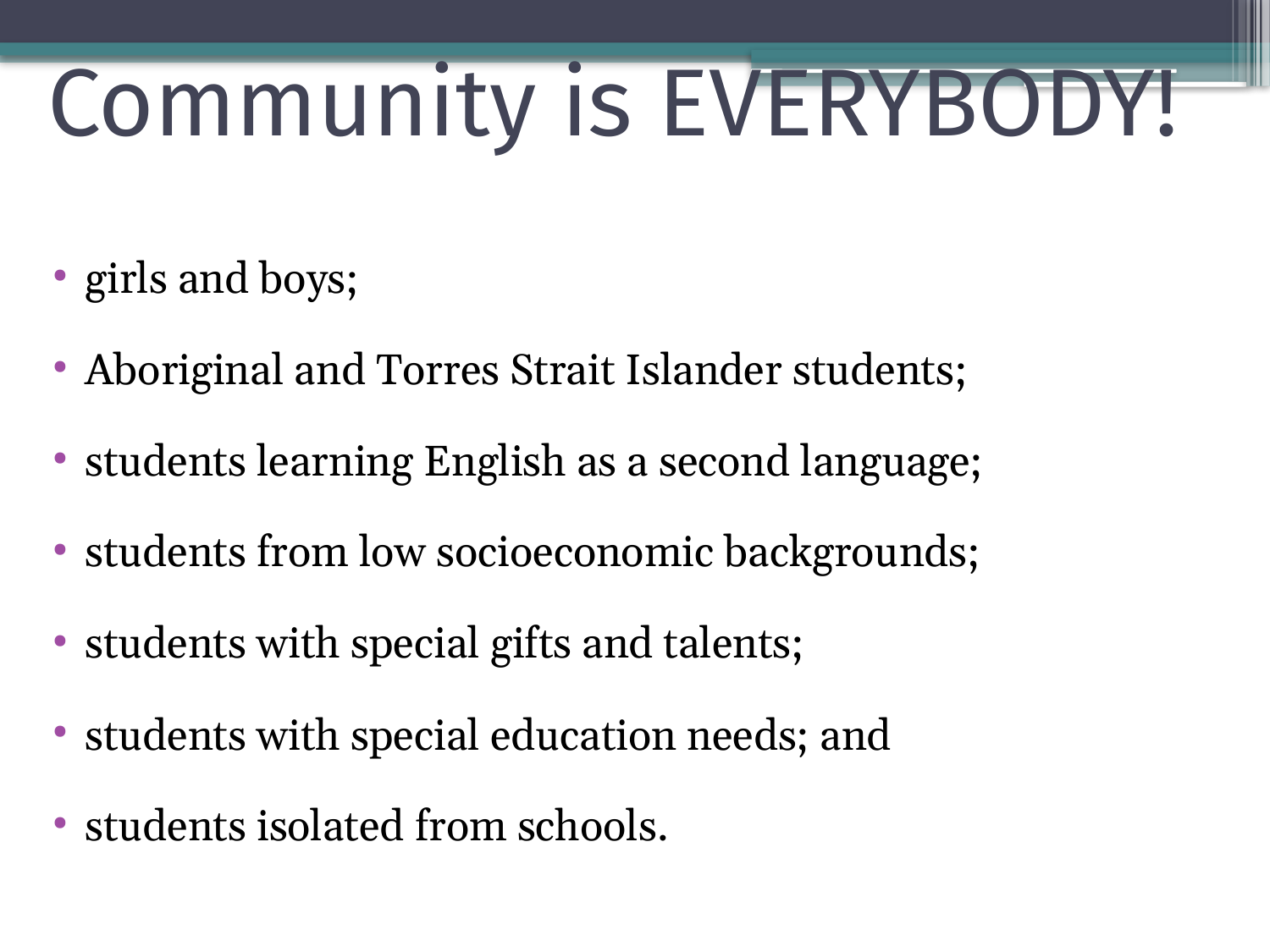

# Community is EVERYBODY!
girls and boys;

Aboriginal and Torres Strait Islander students;

students learning English as a second language;

students from low socioeconomic backgrounds;

students with special gifts and talents;

students with special education needs; and

students isolated from schools.